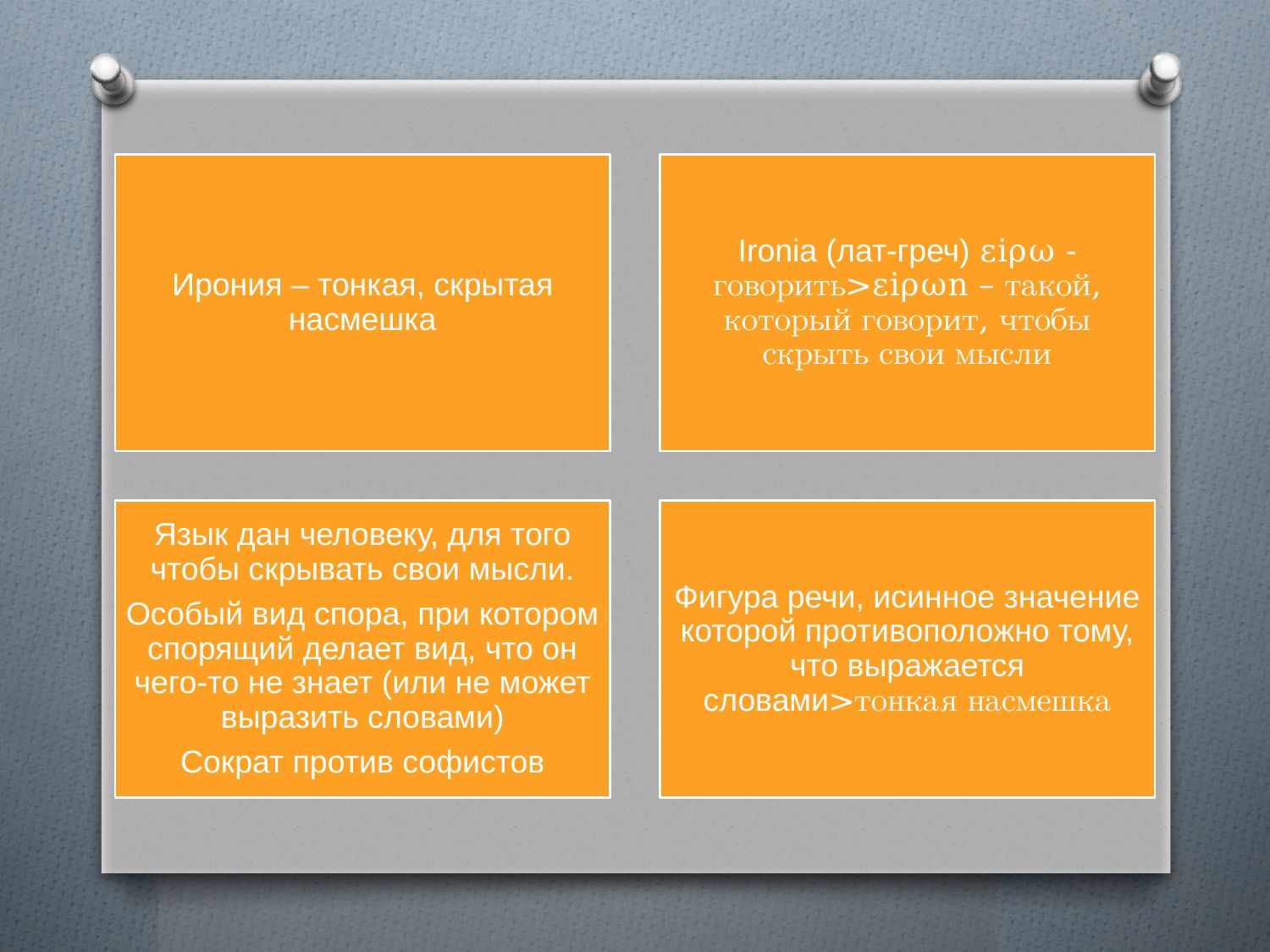

Ирония – тонкая, скрытая насмешка
Ironia (лат-греч) εiρω - говорить>εiρωn – такой, который говорит, чтобы скрыть свои мысли
Язык дан человеку, для того чтобы скрывать свои мысли.
Особый вид спора, при котором спорящий делает вид, что он чего-то не знает (или не может выразить словами)
Сократ против софистов
Фигура речи, исинное значение которой противоположно тому, что выражается словами>тонкая насмешка